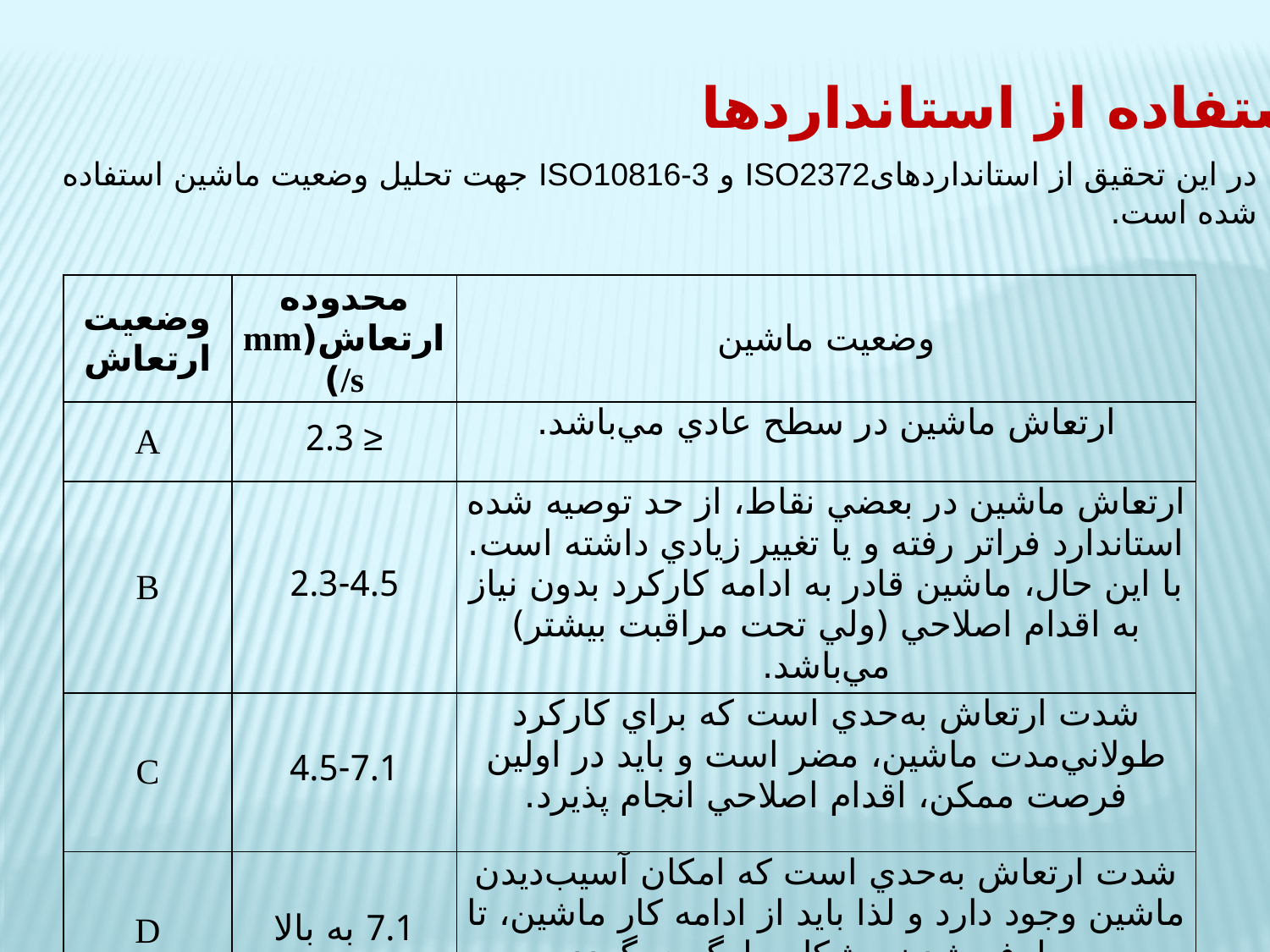

استفاده از استانداردها
در این تحقیق از استانداردهایISO2372 و ISO10816-3 جهت تحلیل وضعیت ماشین استفاده شده است.
| وضعیت ارتعاش | محدوده ارتعاش(mm/s) | وضعیت ماشین |
| --- | --- | --- |
| A | ≤ 2.3 | ارتعاش ماشين در سطح عادي مي‌باشد. |
| B | 2.3-4.5 | ارتعاش ماشين در بعضي نقاط، از حد توصيه شده استاندارد فراتر رفته و يا تغيير زيادي داشته است. با اين حال، ماشين قادر به ادامه كاركرد بدون نياز به اقدام اصلاحي (ولي تحت مراقبت بيشتر) مي‌باشد. |
| C | 4.5-7.1 | شدت ارتعاش به‌حدي است كه براي كاركرد طولاني‌مدت ماشين، مضر است و بايد در اولين فرصت ممكن، اقدام اصلاحي انجام پذيرد. |
| D | 7.1 به بالا | شدت ارتعاش به‌حدي است كه امكان آسيب‌ديدن ماشين وجود دارد و لذا بايد از ادامه كار ماشين، تا برطرف شدن مشكل جلوگيري گردد. |